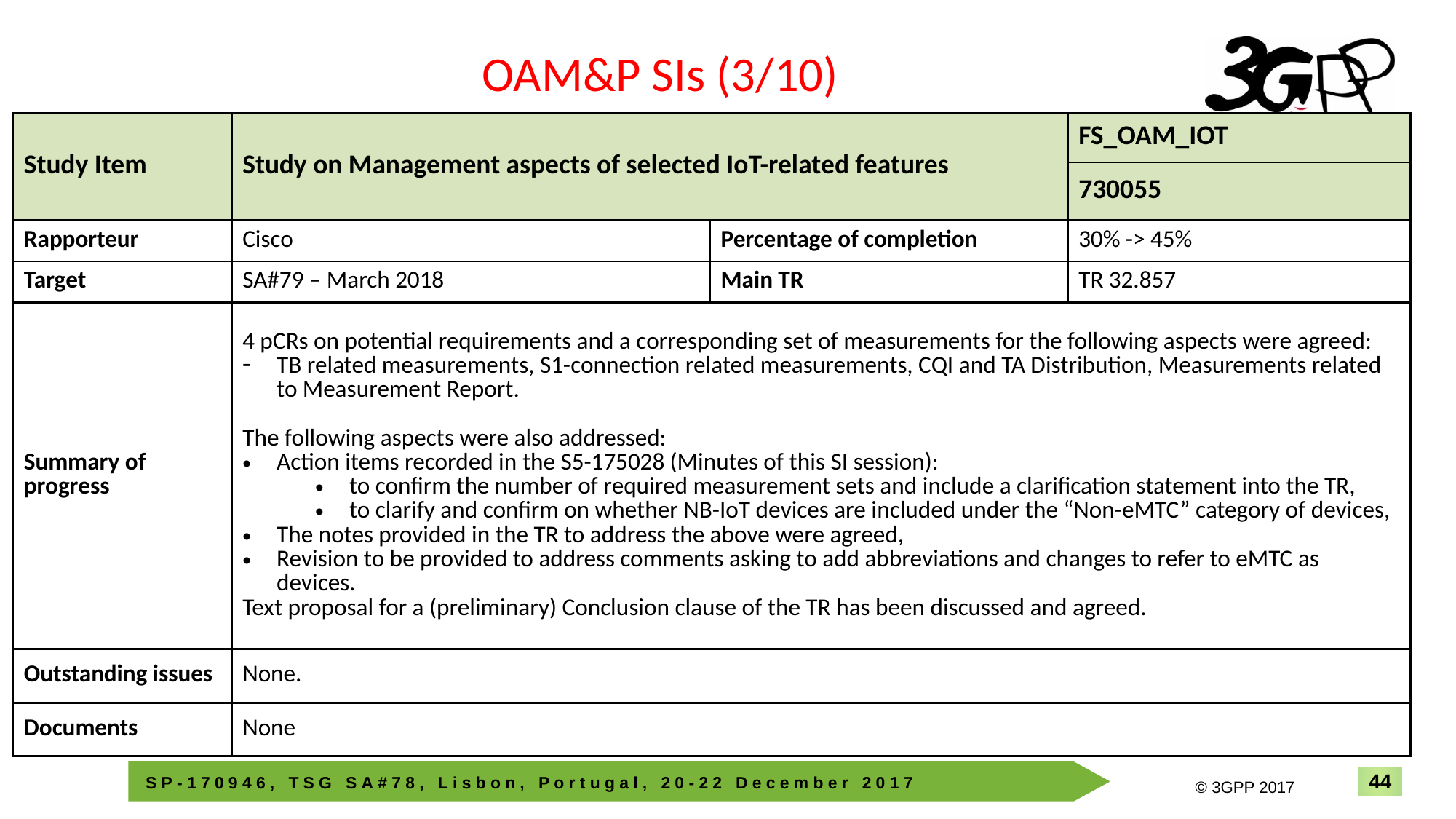

OAM&P SIs (3/10)
| Study Item | Study on Management aspects of selected IoT-related features |  | FS\_OAM\_IOT |
| --- | --- | --- | --- |
|  |  |  | 730055 |
| Rapporteur | Cisco | Percentage of completion | 30% -> 45% |
| Target | SA#79 – March 2018 | Main TR | TR 32.857 |
| Summary of progress | 4 pCRs on potential requirements and a corresponding set of measurements for the following aspects were agreed: TB related measurements, S1-connection related measurements, CQI and TA Distribution, Measurements related to Measurement Report. The following aspects were also addressed: Action items recorded in the S5-175028 (Minutes of this SI session): to confirm the number of required measurement sets and include a clarification statement into the TR, to clarify and confirm on whether NB-IoT devices are included under the “Non-eMTC” category of devices, The notes provided in the TR to address the above were agreed, Revision to be provided to address comments asking to add abbreviations and changes to refer to eMTC as devices. Text proposal for a (preliminary) Conclusion clause of the TR has been discussed and agreed. |  |  |
| Outstanding issues | None. |  |  |
| Documents | None |  |  |